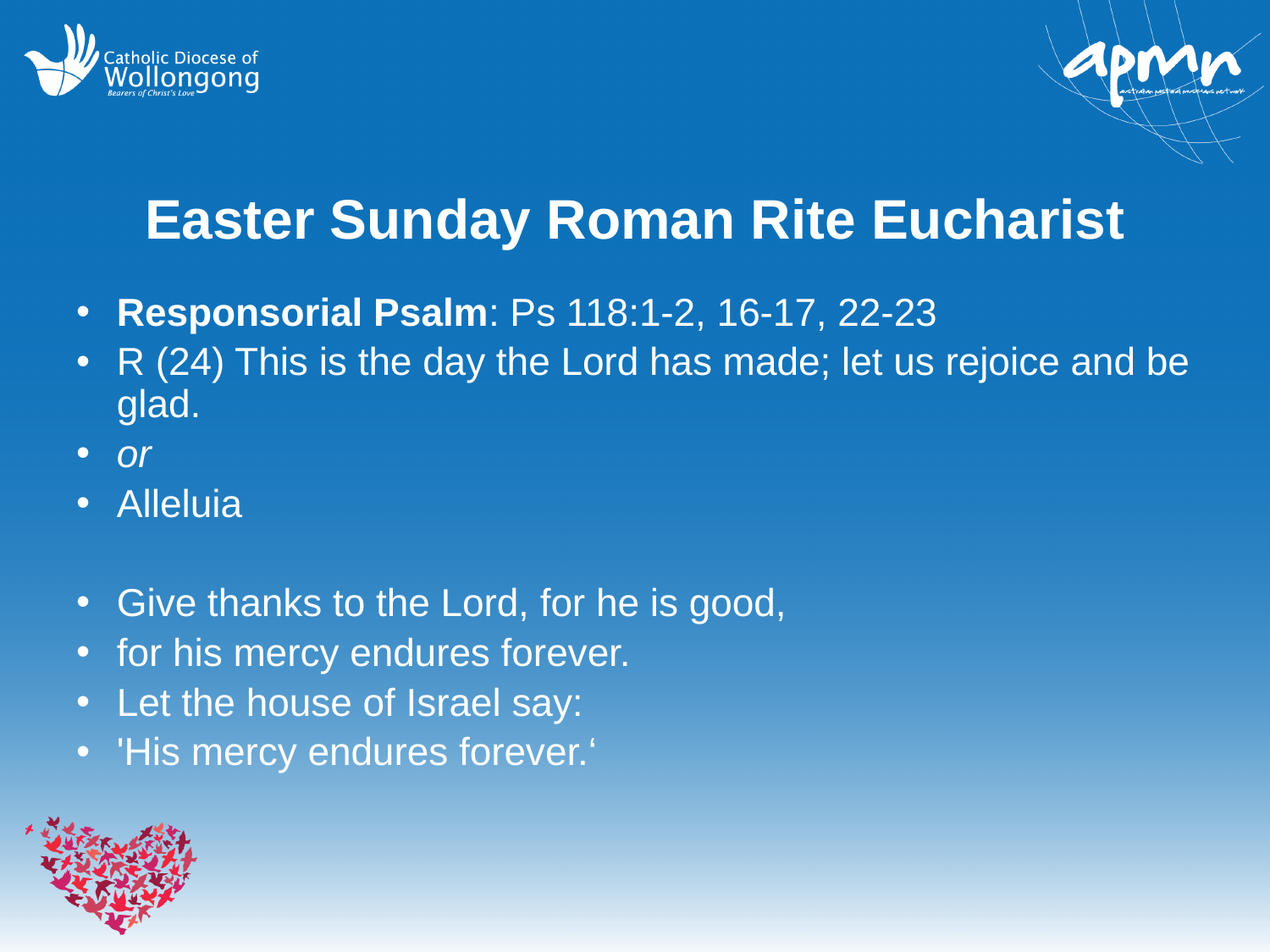

# Easter Sunday Roman Rite Eucharist
Responsorial Psalm: Ps 118:1-2, 16-17, 22-23
R (24) This is the day the Lord has made; let us rejoice and be glad.
or
Alleluia

Give thanks to the Lord, for he is good,
for his mercy endures forever.
Let the house of Israel say:
'His mercy endures forever.‘